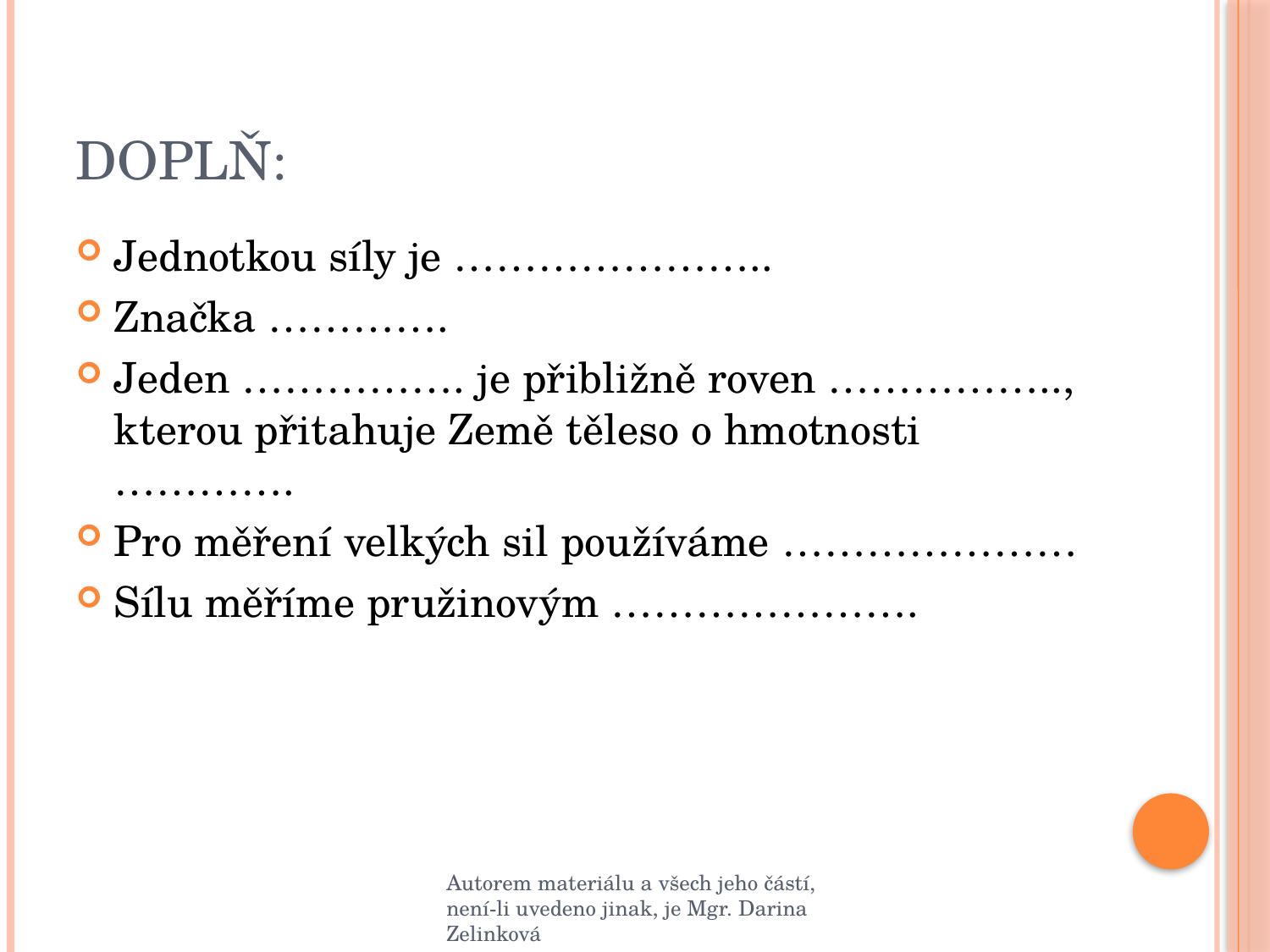

# Doplň:
Jednotkou síly je …………………..
Značka ………….
Jeden ……………. je přibližně roven …………….., kterou přitahuje Země těleso o hmotnosti ………….
Pro měření velkých sil používáme …………………
Sílu měříme pružinovým ………………….

Autorem materiálu a všech jeho částí, není-li uvedeno jinak, je Mgr. Darina Zelinková